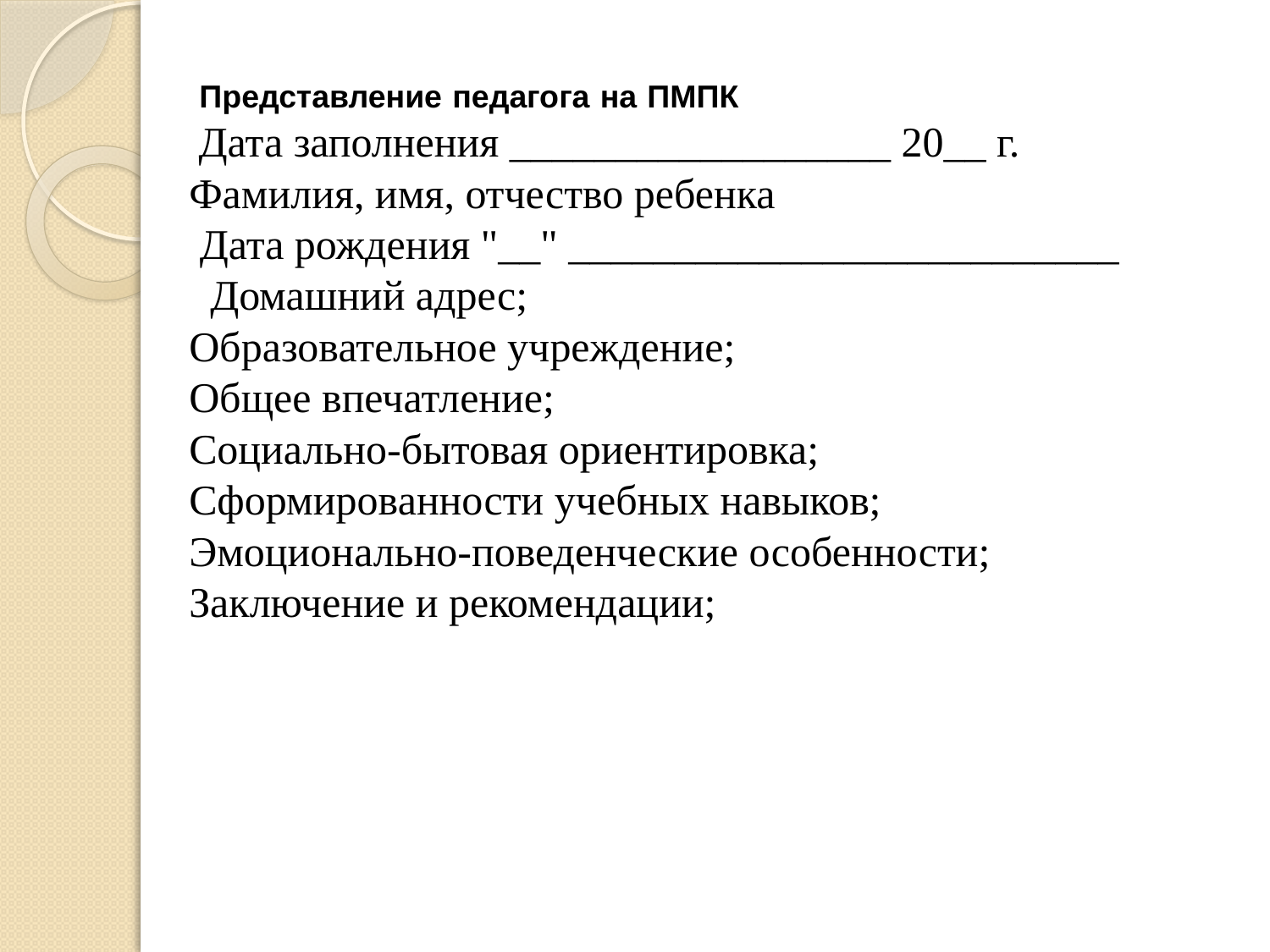

#

 Представление педагога на ПМПК
 Дата заполнения __________________ 20__ г.
Фамилия, имя, отчество ребенка
 Дата рождения "__" __________________________
  Домашний адрес;
Образовательное учреждение;
Общее впечатление;
Социально-бытовая ориентировка;
Сформированности учебных навыков;
Эмоционально-поведенческие особенности;
Заключение и рекомендации;